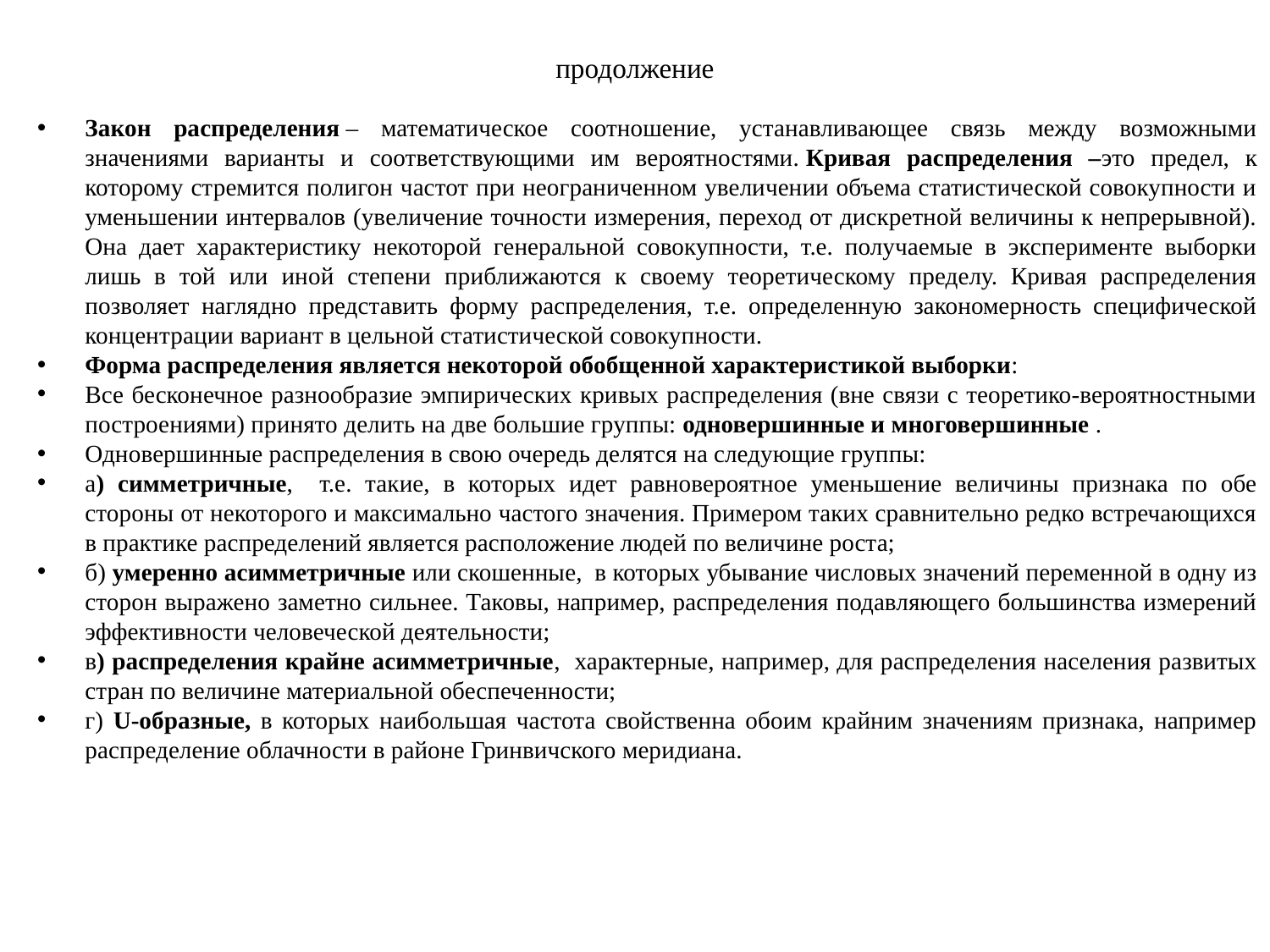

продолжение
Закон распределения – математическое соотношение, устанавливающее связь между возможными значениями варианты и соответствующими им вероятностями. Кривая распределения –это предел, к которому стремится полигон частот при неограниченном увеличении объема статистической совокупности и уменьшении интервалов (увеличение точности измерения, переход от дискретной величины к непрерывной). Она дает характеристику некоторой генеральной совокупности, т.е. получаемые в эксперименте выборки лишь в той или иной степени приближаются к своему теоретическому пределу. Кривая распределения позволяет наглядно представить форму распределения, т.е. определенную закономерность специфической концентрации вариант в цельной статистической совокупности.
Форма распределения является некоторой обобщенной характеристикой выборки:
Все бесконечное разнообразие эмпирических кривых распределения (вне связи с теоретико-вероятностными построениями) принято делить на две большие группы: одновершинные и многовершинные .
Одновершинные распределения в свою очередь делятся на следующие группы:
а) симметричные,  т.е. такие, в которых идет равновероятное уменьшение величины признака по обе стороны от некоторого и максимально частого значения. Примером таких сравнительно редко встречающихся в практике распределений является расположение людей по величине роста;
б) умеренно асимметричные или скошенные,  в которых убывание числовых значений переменной в одну из сторон выражено заметно сильнее. Таковы, например, распределения подавляющего большинства измерений эффективности человеческой деятельности;
в) распределения крайне асимметричные,  характерные, например, для распределения населения развитых стран по величине материальной обеспеченности;
г) U-образные, в которых наибольшая частота свойственна обоим крайним значениям признака, например распределение облачности в районе Гринвичского меридиана.